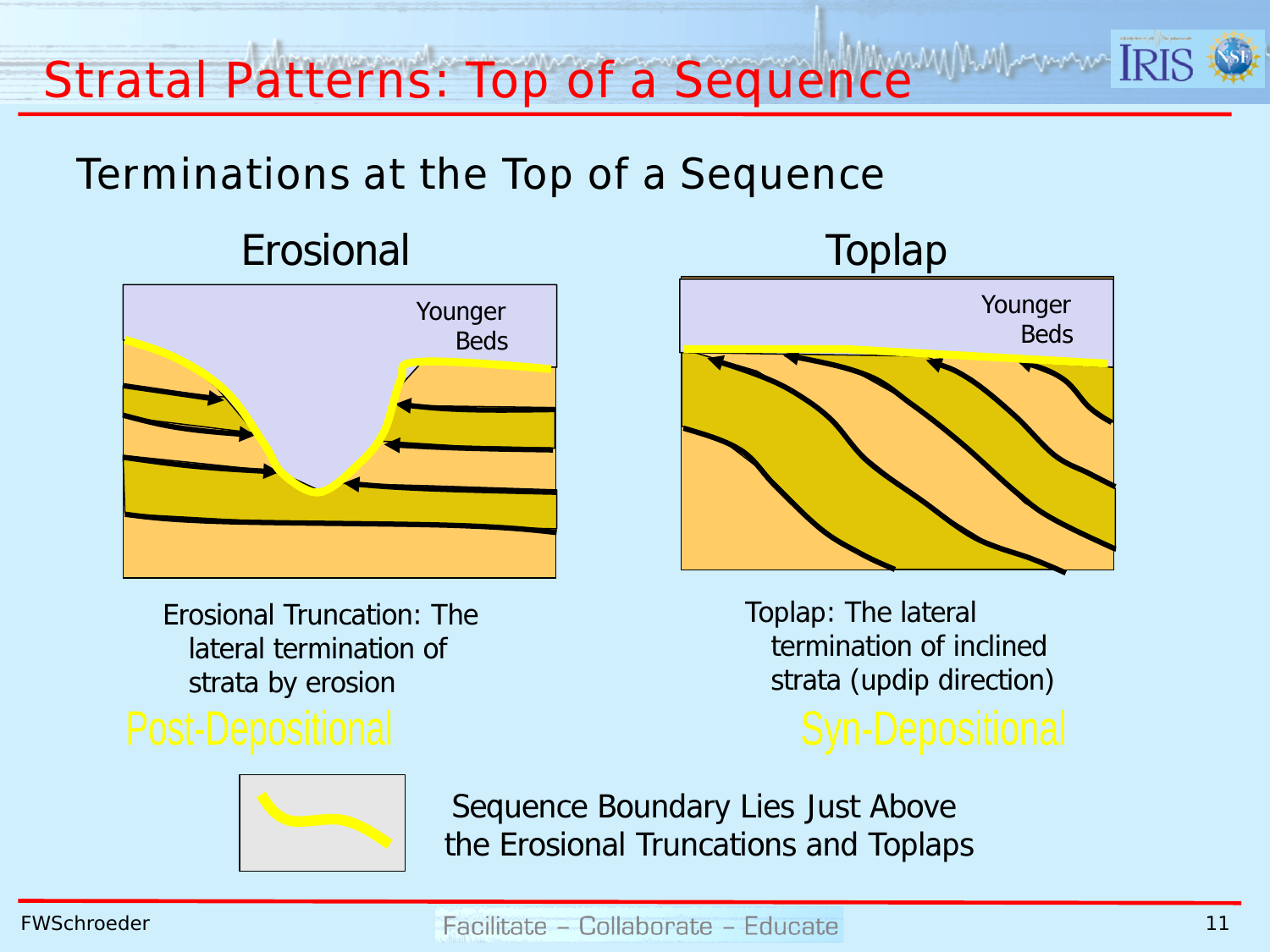

# Stratal Patterns: Top of a Sequence

Terminations at the Top of a Sequence
Erosional

Younger
     Beds

Erosional Truncation: The
   lateral termination of
   strata by erosion
Toplap

Younger
     Beds

Toplap: The lateral
   termination of inclined
   strata (updip direction)

Sequence Boundary Lies Just Above
 the Erosional Truncations and Toplaps
Post-Depositional
Syn-Depositional